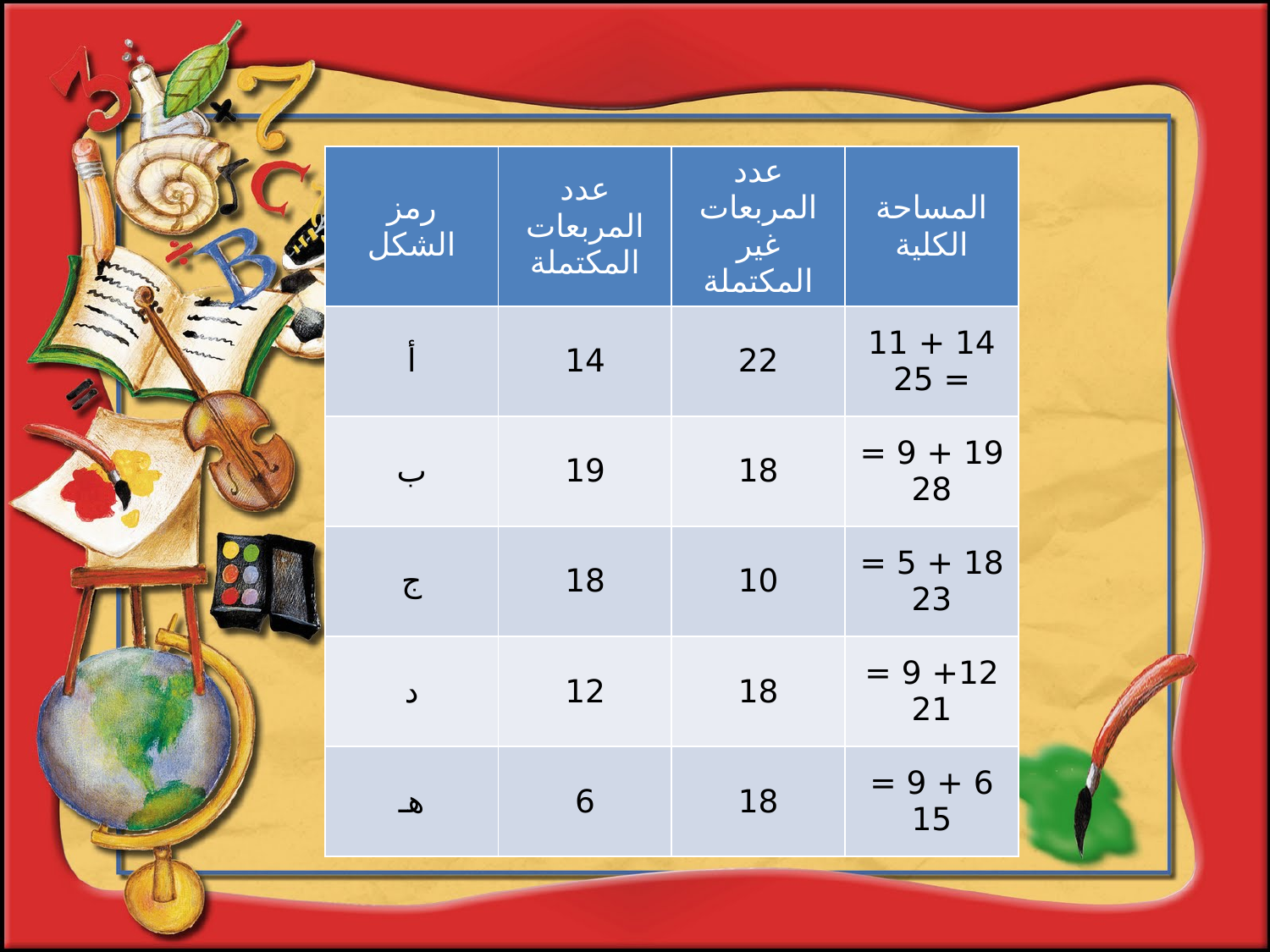

| رمز الشكل | عدد المربعات المكتملة | عدد المربعات غير المكتملة | المساحة الكلية |
| --- | --- | --- | --- |
| أ | 14 | 22 | 14 + 11 = 25 |
| ب | 19 | 18 | 19 + 9 = 28 |
| ج | 18 | 10 | 18 + 5 = 23 |
| د | 12 | 18 | 12+ 9 = 21 |
| هـ | 6 | 18 | 6 + 9 = 15 |